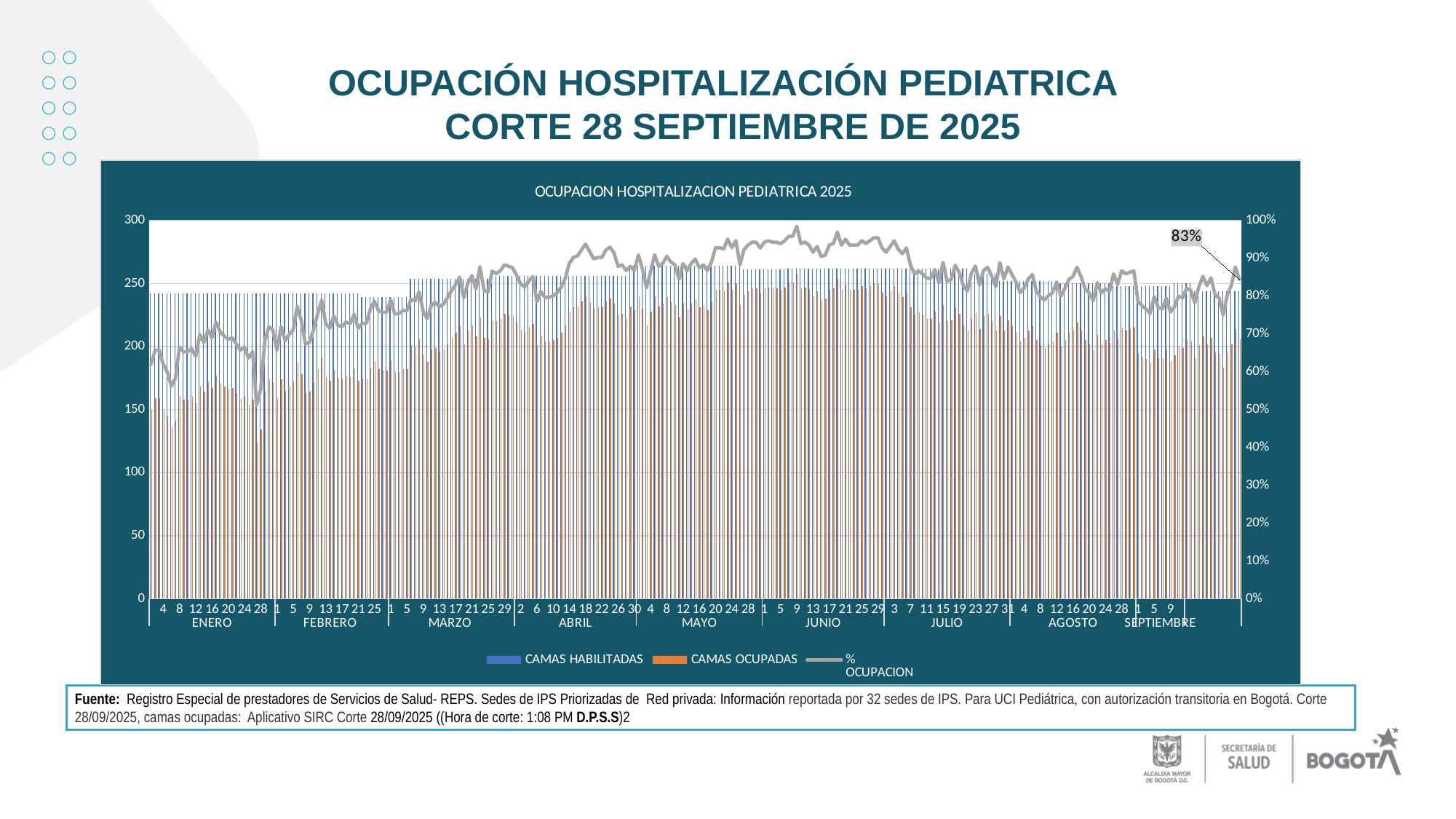

# OCUPACIÓN HOSPITALIZACIÓN PEDIATRICA CORTE 28 SEPTIEMBRE DE 2025

### Chart: OCUPACION HOSPITALIZACION PEDIATRICA 2025

| Category | CAMAS HABILITADAS | CAMAS OCUPADAS | %
OCUPACION |
|---|---|---|---|
| 1 | 242.0 | 150.0 | 0.6198347107438017 |
| 2 | 242.0 | 159.0 | 0.6570247933884298 |
| 3 | 242.0 | 159.0 | 0.6570247933884298 |
| 4 | 242.0 | 150.0 | 0.6198347107438017 |
| 5 | 242.0 | 145.0 | 0.5991735537190083 |
| 6 | 242.0 | 136.0 | 0.5619834710743802 |
| 7 | 242.0 | 141.0 | 0.5826446280991735 |
| 8 | 242.0 | 161.0 | 0.6652892561983471 |
| 9 | 242.0 | 158.0 | 0.6528925619834711 |
| 10 | 242.0 | 158.0 | 0.6528925619834711 |
| 11 | 242.0 | 160.0 | 0.6611570247933884 |
| 12 | 242.0 | 155.0 | 0.640495867768595 |
| 13 | 242.0 | 169.0 | 0.6983471074380165 |
| 14 | 242.0 | 164.0 | 0.6776859504132231 |
| 15 | 242.0 | 172.0 | 0.7107438016528925 |
| 16 | 242.0 | 167.0 | 0.6900826446280992 |
| 17 | 242.0 | 177.0 | 0.731404958677686 |
| 18 | 242.0 | 171.0 | 0.7066115702479339 |
| 19 | 242.0 | 168.0 | 0.6942148760330579 |
| 20 | 242.0 | 166.0 | 0.6859504132231405 |
| 21 | 242.0 | 167.0 | 0.6900826446280992 |
| 22 | 242.0 | 163.0 | 0.6735537190082644 |
| 23 | 242.0 | 159.0 | 0.6570247933884298 |
| 24 | 242.0 | 161.0 | 0.6652892561983471 |
| 25 | 242.0 | 154.0 | 0.6363636363636364 |
| 26 | 242.0 | 158.0 | 0.6528925619834711 |
| 27 | 242.0 | 124.0 | 0.512396694214876 |
| 28 | 242.0 | 134.0 | 0.5537190082644629 |
| 29 | 242.0 | 165.0 | 0.6818181818181818 |
| 30 | 242.0 | 174.0 | 0.71900826446281 |
| 31 | 242.0 | 172.0 | 0.7107438016528925 |
| 1 | 242.0 | 159.0 | 0.6570247933884298 |
| 2 | 242.0 | 174.0 | 0.71900826446281 |
| 3 | 242.0 | 165.0 | 0.6818181818181818 |
| 4 | 242.0 | 169.0 | 0.6983471074380165 |
| 5 | 242.0 | 172.0 | 0.7107438016528925 |
| 6 | 242.0 | 187.0 | 0.7727272727272727 |
| 7 | 242.0 | 178.0 | 0.7355371900826446 |
| 8 | 242.0 | 163.0 | 0.6735537190082644 |
| 9 | 242.0 | 164.0 | 0.6776859504132231 |
| 10 | 242.0 | 172.0 | 0.7107438016528925 |
| 11 | 242.0 | 182.0 | 0.7520661157024794 |
| 12 | 242.0 | 191.0 | 0.7892561983471075 |
| 13 | 242.0 | 176.0 | 0.7272727272727273 |
| 14 | 242.0 | 173.0 | 0.7148760330578512 |
| 15 | 242.0 | 181.0 | 0.7479338842975206 |
| 16 | 242.0 | 175.0 | 0.7231404958677686 |
| 17 | 242.0 | 174.0 | 0.71900826446281 |
| 18 | 242.0 | 177.0 | 0.731404958677686 |
| 19 | 242.0 | 176.0 | 0.7272727272727273 |
| 20 | 242.0 | 182.0 | 0.7520661157024794 |
| 21 | 242.0 | 173.0 | 0.7148760330578512 |
| 22 | 239.0 | 174.0 | 0.7280334728033473 |
| 23 | 239.0 | 174.0 | 0.7280334728033473 |
| 24 | 239.0 | 183.0 | 0.7656903765690377 |
| 25 | 239.0 | 188.0 | 0.7866108786610879 |
| 26 | 239.0 | 182.0 | 0.7615062761506276 |
| 27 | 239.0 | 181.0 | 0.7573221757322176 |
| 28 | 239.0 | 181.0 | 0.7573221757322176 |
| 1 | 239.0 | 189.0 | 0.7907949790794979 |
| 2 | 239.0 | 180.0 | 0.7531380753138075 |
| 3 | 239.0 | 180.0 | 0.7531380753138075 |
| 4 | 239.0 | 182.0 | 0.7615062761506276 |
| 5 | 239.0 | 182.0 | 0.7615062761506276 |
| 6 | 254.0 | 201.0 | 0.7913385826771654 |
| 7 | 254.0 | 200.0 | 0.7874015748031497 |
| 8 | 254.0 | 206.0 | 0.8110236220472441 |
| 9 | 254.0 | 193.0 | 0.7598425196850394 |
| 10 | 254.0 | 188.0 | 0.7401574803149606 |
| 11 | 254.0 | 197.0 | 0.7755905511811023 |
| 12 | 254.0 | 199.0 | 0.7834645669291339 |
| 13 | 254.0 | 196.0 | 0.7716535433070866 |
| 14 | 254.0 | 198.0 | 0.7795275590551181 |
| 15 | 254.0 | 202.0 | 0.7952755905511811 |
| 16 | 254.0 | 207.0 | 0.8149606299212598 |
| 17 | 254.0 | 211.0 | 0.8307086614173228 |
| 18 | 254.0 | 216.0 | 0.8503937007874016 |
| 19 | 254.0 | 202.0 | 0.7952755905511811 |
| 20 | 254.0 | 212.0 | 0.8346456692913385 |
| 21 | 254.0 | 217.0 | 0.8543307086614174 |
| 22 | 254.0 | 208.0 | 0.8188976377952756 |
| 23 | 254.0 | 223.0 | 0.8779527559055118 |
| 24 | 254.0 | 207.0 | 0.8149606299212598 |
| 25 | 254.0 | 206.0 | 0.8110236220472441 |
| 26 | 254.0 | 220.0 | 0.8661417322834646 |
| 27 | 256.0 | 220.0 | 0.859375 |
| 28 | 256.0 | 222.0 | 0.8671875 |
| 29 | 256.0 | 226.0 | 0.8828125 |
| 30 | 256.0 | 225.0 | 0.87890625 |
| 31 | 256.0 | 224.0 | 0.875 |
| 1 | 256.0 | 219.0 | 0.85546875 |
| 2 | 256.0 | 213.0 | 0.83203125 |
| 3 | 256.0 | 211.0 | 0.82421875 |
| 4 | 256.0 | 215.0 | 0.83984375 |
| 5 | 256.0 | 218.0 | 0.8515625 |
| 6 | 256.0 | 201.0 | 0.78515625 |
| 7 | 256.0 | 208.0 | 0.8125 |
| 8 | 256.0 | 204.0 | 0.796875 |
| 9 | 256.0 | 204.0 | 0.796875 |
| 10 | 256.0 | 205.0 | 0.80078125 |
| 11 | 256.0 | 207.0 | 0.80859375 |
| 12 | 256.0 | 211.0 | 0.82421875 |
| 13 | 256.0 | 217.0 | 0.84765625 |
| 14 | 256.0 | 227.0 | 0.88671875 |
| 15 | 256.0 | 231.0 | 0.90234375 |
| 16 | 256.0 | 232.0 | 0.90625 |
| 17 | 256.0 | 236.0 | 0.921875 |
| 18 | 256.0 | 240.0 | 0.9375 |
| 19 | 256.0 | 235.0 | 0.91796875 |
| 20 | 256.0 | 230.0 | 0.8984375 |
| 21 | 256.0 | 231.0 | 0.90234375 |
| 22 | 256.0 | 231.0 | 0.90234375 |
| 23 | 256.0 | 236.0 | 0.921875 |
| 24 | 256.0 | 238.0 | 0.9296875 |
| 25 | 256.0 | 234.0 | 0.9140625 |
| 26 | 256.0 | 225.0 | 0.87890625 |
| 27 | 256.0 | 226.0 | 0.8828125 |
| 28 | 256.0 | 222.0 | 0.8671875 |
| 29 | 264.0 | 232.0 | 0.8787878787878788 |
| 30 | 264.0 | 229.0 | 0.8674242424242424 |
| 1 | 264.0 | 240.0 | 0.9090909090909091 |
| 2 | 264.0 | 230.0 | 0.8712121212121212 |
| 3 | 264.0 | 217.0 | 0.821969696969697 |
| 4 | 264.0 | 228.0 | 0.8636363636363636 |
| 5 | 264.0 | 240.0 | 0.9090909090909091 |
| 6 | 264.0 | 232.0 | 0.8787878787878788 |
| 7 | 264.0 | 234.0 | 0.8863636363636364 |
| 8 | 264.0 | 239.0 | 0.9053030303030303 |
| 9 | 264.0 | 235.0 | 0.8901515151515151 |
| 10 | 264.0 | 233.0 | 0.8825757575757576 |
| 11 | 264.0 | 223.0 | 0.8446969696969697 |
| 12 | 264.0 | 234.0 | 0.8863636363636364 |
| 13 | 264.0 | 229.0 | 0.8674242424242424 |
| 14 | 264.0 | 234.0 | 0.8863636363636364 |
| 15 | 264.0 | 237.0 | 0.8977272727272727 |
| 16 | 264.0 | 231.0 | 0.875 |
| 17 | 264.0 | 233.0 | 0.8825757575757576 |
| 18 | 264.0 | 229.0 | 0.8674242424242424 |
| 19 | 264.0 | 235.0 | 0.8901515151515151 |
| 20 | 264.0 | 245.0 | 0.928030303030303 |
| 21 | 264.0 | 245.0 | 0.928030303030303 |
| 22 | 264.0 | 244.0 | 0.9242424242424242 |
| 23 | 264.0 | 251.0 | 0.9507575757575758 |
| 24 | 264.0 | 245.0 | 0.928030303030303 |
| 25 | 264.0 | 250.0 | 0.946969696969697 |
| 26 | 264.0 | 233.0 | 0.8825757575757576 |
| 27 | 261.0 | 241.0 | 0.9233716475095786 |
| 28 | 261.0 | 244.0 | 0.9348659003831418 |
| 29 | 261.0 | 246.0 | 0.9425287356321839 |
| 30 | 261.0 | 246.0 | 0.9425287356321839 |
| 31 | 261.0 | 242.0 | 0.9272030651340997 |
| 1 | 261.0 | 246.0 | 0.9425287356321839 |
| 2 | 261.0 | 247.0 | 0.946360153256705 |
| 3 | 261.0 | 246.0 | 0.9425287356321839 |
| 4 | 261.0 | 246.0 | 0.9425287356321839 |
| 5 | 261.0 | 245.0 | 0.9386973180076629 |
| 6 | 261.0 | 247.0 | 0.946360153256705 |
| 7 | 262.0 | 251.0 | 0.9580152671755725 |
| 8 | 262.0 | 251.0 | 0.9580152671755725 |
| 9 | 262.0 | 258.0 | 0.9847328244274809 |
| 10 | 262.0 | 246.0 | 0.9389312977099237 |
| 11 | 262.0 | 247.0 | 0.9427480916030534 |
| 12 | 262.0 | 245.0 | 0.9351145038167938 |
| 13 | 262.0 | 240.0 | 0.916030534351145 |
| 14 | 262.0 | 244.0 | 0.9312977099236641 |
| 15 | 262.0 | 237.0 | 0.9045801526717557 |
| 16 | 262.0 | 238.0 | 0.9083969465648855 |
| 17 | 262.0 | 245.0 | 0.9351145038167938 |
| 18 | 262.0 | 246.0 | 0.9389312977099237 |
| 19 | 262.0 | 254.0 | 0.9694656488549618 |
| 20 | 262.0 | 245.0 | 0.9351145038167938 |
| 21 | 262.0 | 249.0 | 0.950381679389313 |
| 22 | 262.0 | 245.0 | 0.9351145038167938 |
| 23 | 262.0 | 245.0 | 0.9351145038167938 |
| 24 | 262.0 | 245.0 | 0.9351145038167938 |
| 25 | 262.0 | 248.0 | 0.9465648854961832 |
| 26 | 262.0 | 246.0 | 0.9389312977099237 |
| 27 | 262.0 | 248.0 | 0.9465648854961832 |
| 28 | 262.0 | 250.0 | 0.9541984732824428 |
| 29 | 262.0 | 250.0 | 0.9541984732824428 |
| 30 | 262.0 | 243.0 | 0.9274809160305344 |
| 1 | 262.0 | 240.0 | 0.916030534351145 |
| 2 | 262.0 | 244.0 | 0.9312977099236641 |
| 3 | 262.0 | 248.0 | 0.9465648854961832 |
| 4 | 262.0 | 242.0 | 0.9236641221374046 |
| 5 | 262.0 | 239.0 | 0.9122137404580153 |
| 6 | 262.0 | 243.0 | 0.9274809160305344 |
| 7 | 262.0 | 231.0 | 0.8816793893129771 |
| 8 | 262.0 | 225.0 | 0.8587786259541985 |
| 9 | 262.0 | 227.0 | 0.8664122137404581 |
| 10 | 262.0 | 225.0 | 0.8587786259541985 |
| 11 | 262.0 | 222.0 | 0.8473282442748091 |
| 12 | 262.0 | 222.0 | 0.8473282442748091 |
| 13 | 262.0 | 228.0 | 0.8702290076335878 |
| 14 | 262.0 | 219.0 | 0.8358778625954199 |
| 15 | 262.0 | 233.0 | 0.8893129770992366 |
| 16 | 262.0 | 220.0 | 0.8396946564885496 |
| 17 | 262.0 | 221.0 | 0.8435114503816794 |
| 18 | 262.0 | 231.0 | 0.8816793893129771 |
| 19 | 262.0 | 226.0 | 0.8625954198473282 |
| 20 | 262.0 | 217.0 | 0.8282442748091603 |
| 21 | 262.0 | 213.0 | 0.8129770992366412 |
| 22 | 258.0 | 222.0 | 0.8604651162790697 |
| 23 | 258.0 | 227.0 | 0.8798449612403101 |
| 24 | 258.0 | 214.0 | 0.8294573643410853 |
| 25 | 258.0 | 224.0 | 0.8682170542635659 |
| 26 | 258.0 | 226.0 | 0.875968992248062 |
| 27 | 258.0 | 220.0 | 0.8527131782945736 |
| 28 | 258.0 | 213.0 | 0.8255813953488372 |
| 29 | 252.0 | 224.0 | 0.8888888888888888 |
| 30 | 252.0 | 213.0 | 0.8452380952380952 |
| 31 | 252.0 | 221.0 | 0.876984126984127 |
| 1 | 252.0 | 216.0 | 0.8571428571428571 |
| 2 | 252.0 | 211.0 | 0.8373015873015873 |
| 3 | 252.0 | 204.0 | 0.8095238095238095 |
| 4 | 252.0 | 207.0 | 0.8214285714285714 |
| 5 | 252.0 | 213.0 | 0.8452380952380952 |
| 6 | 252.0 | 216.0 | 0.8571428571428571 |
| 7 | 252.0 | 205.0 | 0.8134920634920635 |
| 8 | 252.0 | 201.0 | 0.7976190476190477 |
| 9 | 252.0 | 199.0 | 0.7896825396825397 |
| 10 | 252.0 | 202.0 | 0.8015873015873016 |
| 11 | 252.0 | 204.0 | 0.8095238095238095 |
| 12 | 252.0 | 211.0 | 0.8373015873015873 |
| 13 | 250.0 | 200.0 | 0.8 |
| 14 | 250.0 | 205.0 | 0.82 |
| 15 | 250.0 | 211.0 | 0.844 |
| 16 | 250.0 | 213.0 | 0.852 |
| 17 | 250.0 | 219.0 | 0.876 |
| 18 | 250.0 | 213.0 | 0.852 |
| 19 | 250.0 | 205.0 | 0.82 |
| 20 | 250.0 | 202.0 | 0.808 |
| 21 | 250.0 | 197.0 | 0.788 |
| 22 | 250.0 | 209.0 | 0.836 |
| 23 | 250.0 | 202.0 | 0.808 |
| 24 | 250.0 | 205.0 | 0.82 |
| 25 | 250.0 | 203.0 | 0.812 |
| 26 | 248.0 | 213.0 | 0.8588709677419355 |
| 27 | 248.0 | 206.0 | 0.8306451612903226 |
| 28 | 248.0 | 215.0 | 0.8669354838709677 |
| 29 | 248.0 | 213.0 | 0.8588709677419355 |
| 30 | 248.0 | 214.0 | 0.8629032258064516 |
| 31 | 248.0 | 215.0 | 0.8669354838709677 |
| 1 | 248.0 | 195.0 | 0.7862903225806451 |
| 2 | 248.0 | 192.0 | 0.7741935483870968 |
| 3 | 248.0 | 190.0 | 0.7661290322580645 |
| 4 | 248.0 | 187.0 | 0.7540322580645161 |
| 5 | 248.0 | 198.0 | 0.7983870967741935 |
| 6 | 248.0 | 191.0 | 0.7701612903225806 |
| 7 | 248.0 | 190.0 | 0.7661290322580645 |
| 8 | 248.0 | 197.0 | 0.7943548387096774 |
| 9 | 248.0 | 188.0 | 0.7580645161290323 |
| 10 | 250.0 | 193.0 | 0.772 |
| 11 | 250.0 | 200.0 | 0.8 |
| 12 | 250.0 | 199.0 | 0.796 |
Fuente:  Registro Especial de prestadores de Servicios de Salud- REPS. Sedes de IPS Priorizadas de  Red privada: Información reportada por 32 sedes de IPS. Para UCI Pediátrica, con autorización transitoria en Bogotá. Corte 28/09/2025, camas ocupadas:  Aplicativo SIRC Corte 28/09/2025 ((Hora de corte: 1:08 PM D.P.S.S)2